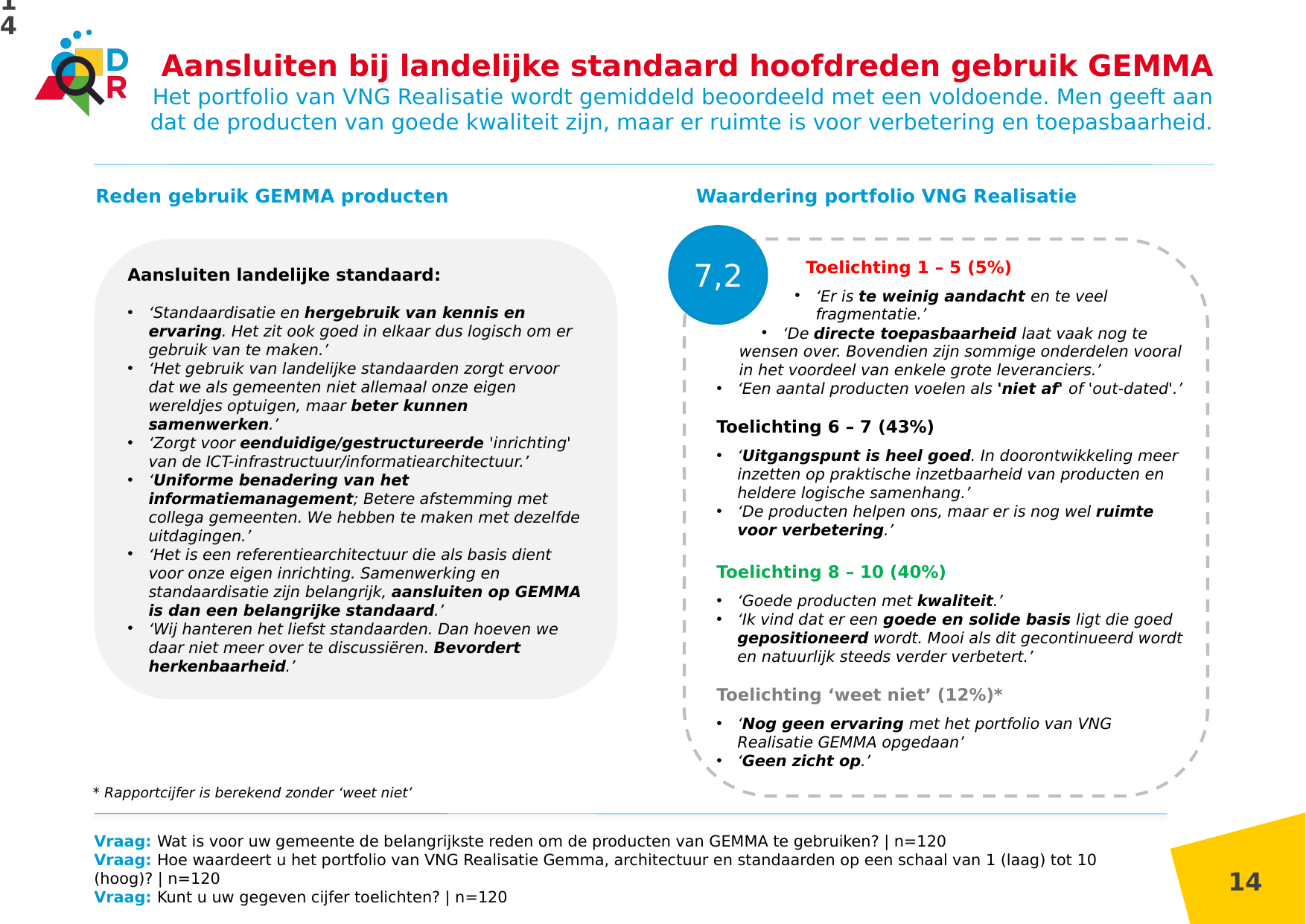

14
Aansluiten bij landelijke standaard hoofdreden gebruik GEMMA
Het portfolio van VNG Realisatie wordt gemiddeld beoordeeld met een voldoende. Men geeft aan dat de producten van goede kwaliteit zijn, maar er ruimte is voor verbetering en toepasbaarheid.
Reden gebruik GEMMA producten
Waardering portfolio VNG Realisatie

Aansluiten landelijke standaard:

‘Standaardisatie en hergebruik van kennis en ervaring. Het zit ook goed in elkaar dus logisch om er gebruik van te maken.’
‘Het gebruik van landelijke standaarden zorgt ervoor dat we als gemeenten niet allemaal onze eigen wereldjes optuigen, maar beter kunnen samenwerken.’
‘Zorgt voor eenduidige/gestructureerde 'inrichting' van de ICT-infrastructuur/informatiearchitectuur.’
‘Uniforme benadering van het informatiemanagement; Betere afstemming met collega gemeenten. We hebben te maken met dezelfde uitdagingen.’
‘Het is een referentiearchitectuur die als basis dient voor onze eigen inrichting. Samenwerking en standaardisatie zijn belangrijk, aansluiten op GEMMA is dan een belangrijke standaard.’
‘Wij hanteren het liefst standaarden. Dan hoeven we daar niet meer over te discussiëren. Bevordert herkenbaarheid.’

7,2
               Toelichting 1 – 5 (5%)

‘Er is te weinig aandacht en te veel fragmentatie.’
‘De directe toepasbaarheid laat vaak nog te
wensen over. Bovendien zijn sommige onderdelen vooral in het voordeel van enkele grote leveranciers.’
‘Een aantal producten voelen als 'niet af' of 'out-dated'.’

Toelichting 6 – 7 (43%)

‘Uitgangspunt is heel goed. In doorontwikkeling meer inzetten op praktische inzetbaarheid van producten en heldere logische samenhang.’
‘De producten helpen ons, maar er is nog wel ruimte voor verbetering.’

Toelichting 8 – 10 (40%)

‘Goede producten met kwaliteit.’
‘Ik vind dat er een goede en solide basis ligt die goed gepositioneerd wordt. Mooi als dit gecontinueerd wordt en natuurlijk steeds verder verbetert.’

Toelichting ‘weet niet’ (12%)*

‘Nog geen ervaring met het portfolio van VNG Realisatie GEMMA opgedaan’
‘Geen zicht op.’
* Rapportcijfer is berekend zonder ‘weet niet’
Vraag: Wat is voor uw gemeente de belangrijkste reden om de producten van GEMMA te gebruiken? | n=120
Vraag: Hoe waardeert u het portfolio van VNG Realisatie Gemma, architectuur en standaarden op een schaal van 1 (laag) tot 10 (hoog)? | n=120
Vraag: Kunt u uw gegeven cijfer toelichten? | n=120
14